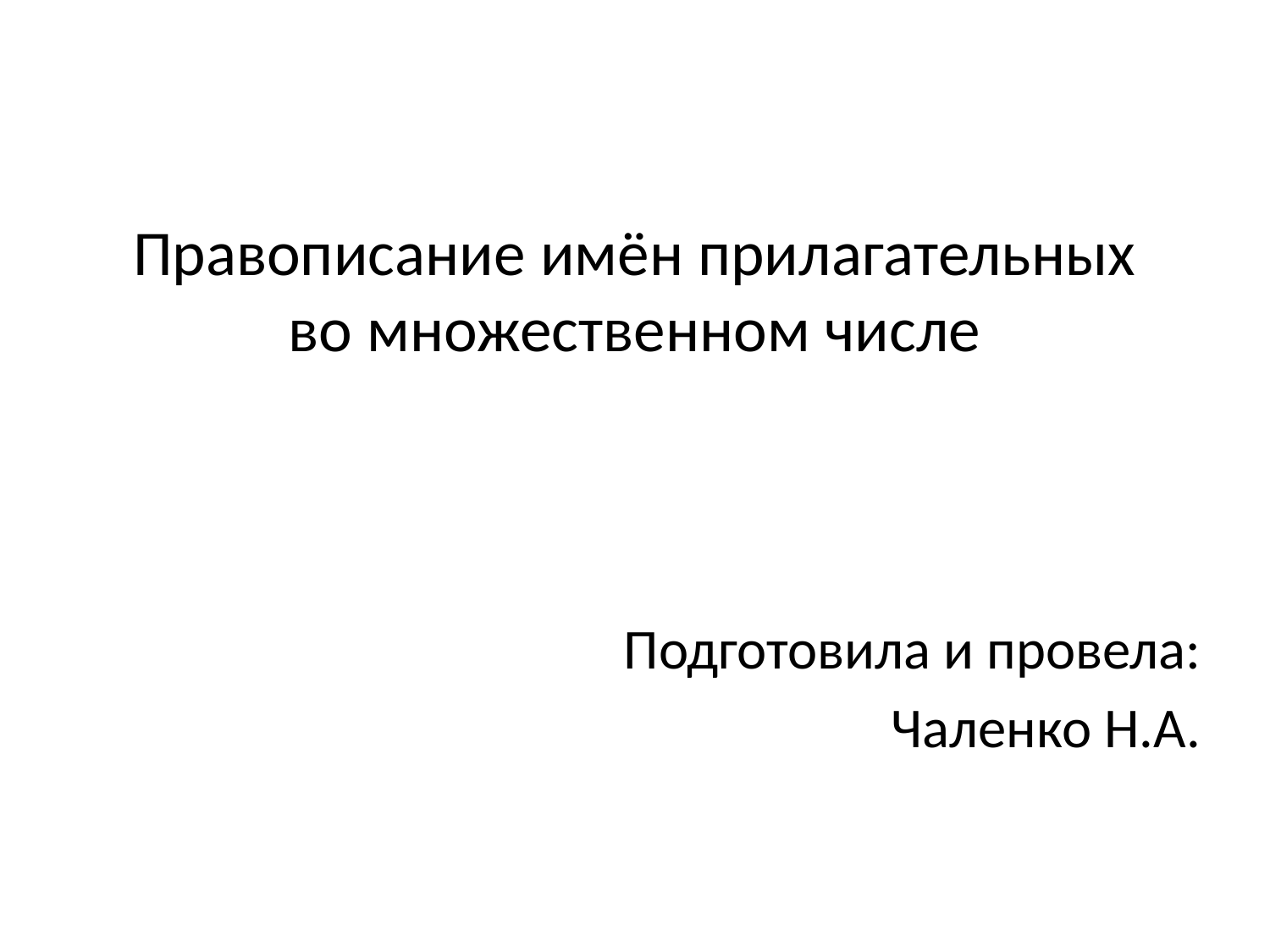

# Правописание имён прилагательных во множественном числе
Подготовила и провела:
Чаленко Н.А.